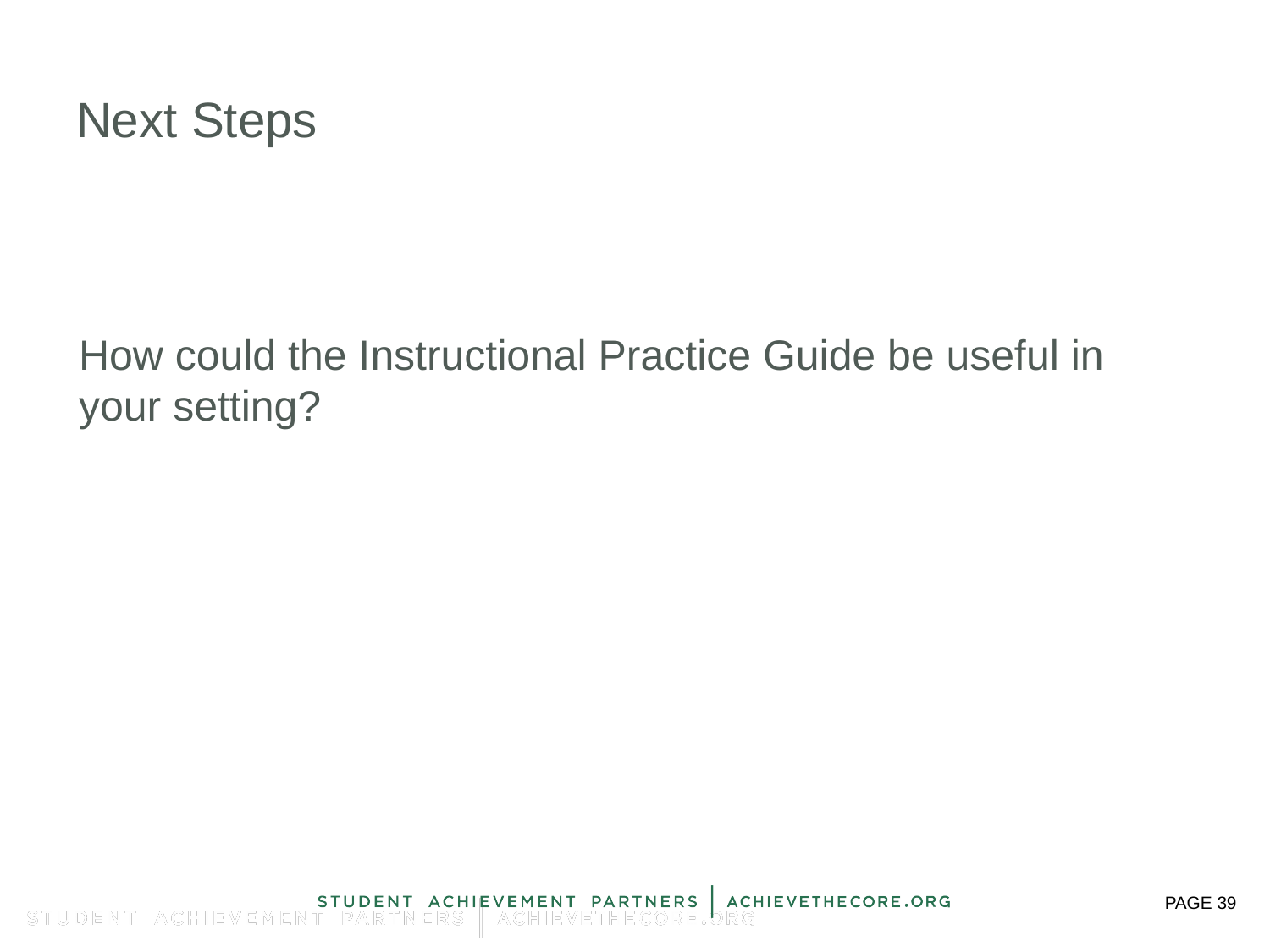

# Next Steps
How could the Instructional Practice Guide be useful in your setting?